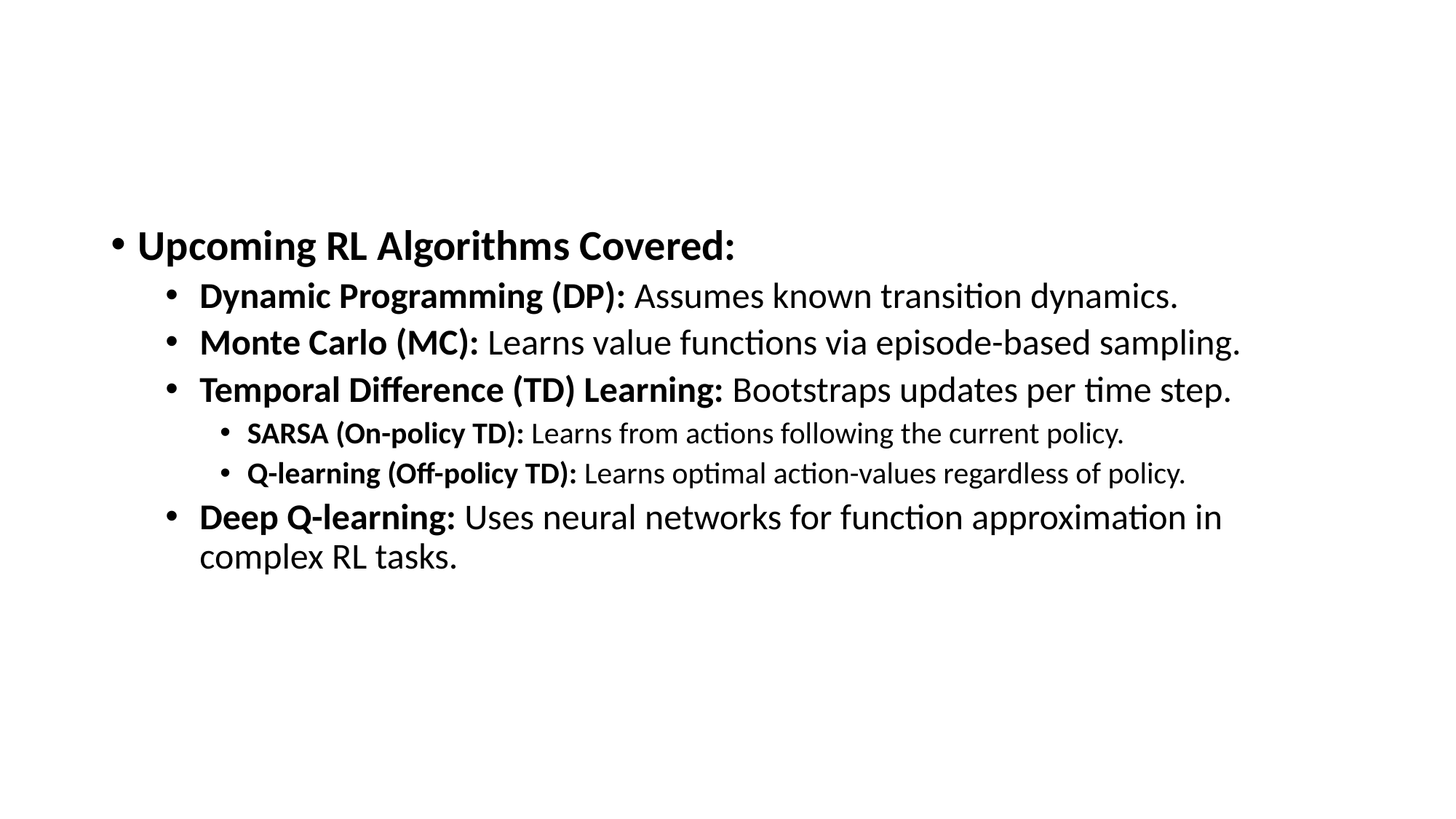

#
Upcoming RL Algorithms Covered:
Dynamic Programming (DP): Assumes known transition dynamics.
Monte Carlo (MC): Learns value functions via episode-based sampling.
Temporal Difference (TD) Learning: Bootstraps updates per time step.
SARSA (On-policy TD): Learns from actions following the current policy.
Q-learning (Off-policy TD): Learns optimal action-values regardless of policy.
Deep Q-learning: Uses neural networks for function approximation in complex RL tasks.